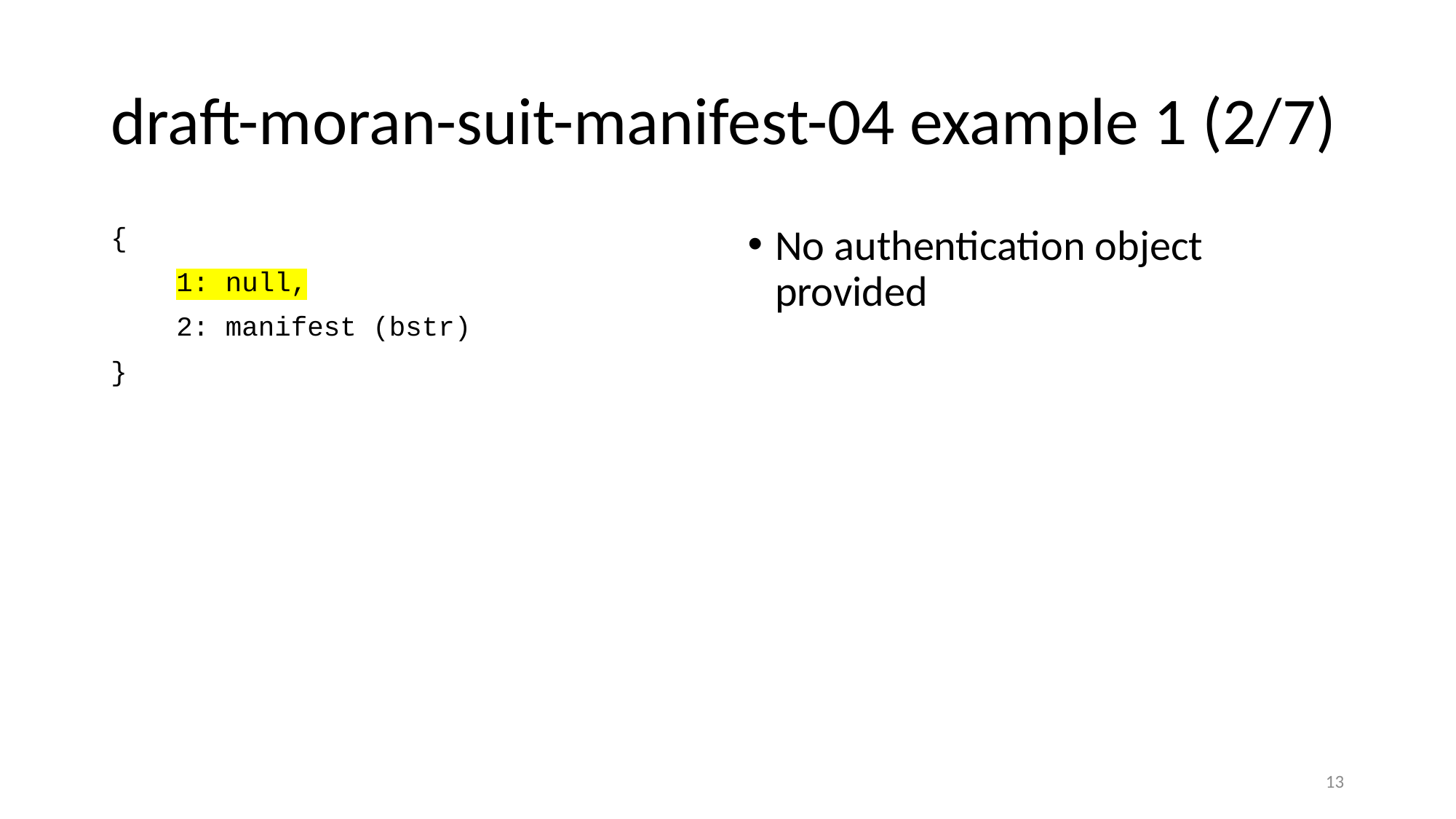

# draft-moran-suit-manifest-04 example 1 (2/7)
{
    1: null,
    2: manifest (bstr)
}

No authentication object provided
13